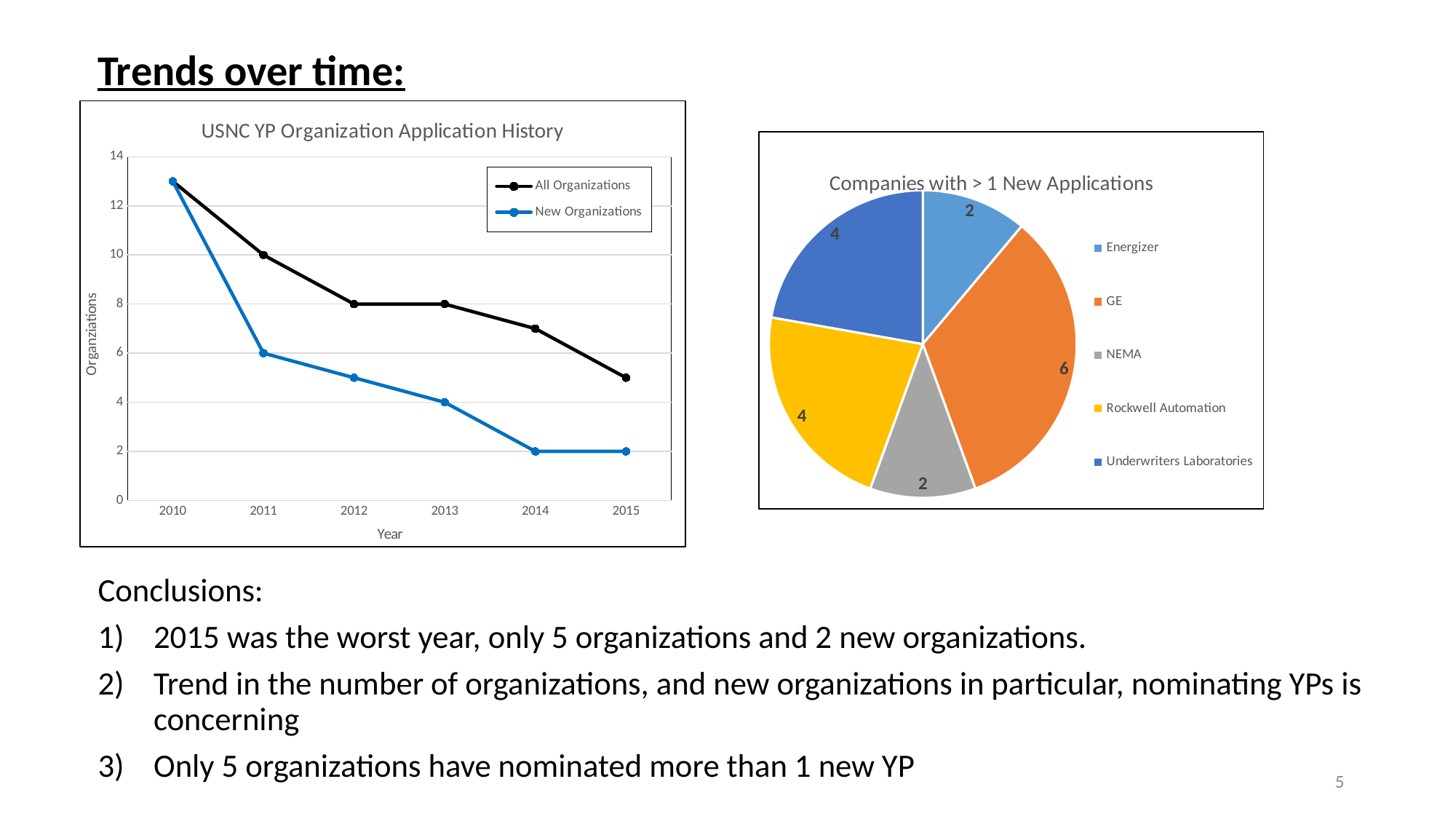

Trends over time:

### Chart: USNC YP Organization Application History

| Category |  |  |
|---|---|---|
| 2010 | 13.0 | 13.0 |
| 2011 | 10.0 | 6.0 |
| 2012 | 8.0 | 5.0 |
| 2013 | 8.0 | 4.0 |
| 2014 | 7.0 | 2.0 |
| 2015 | 5.0 | 2.0 |

### Chart: Companies with > 1 New Applications

| Category | Total |
|---|---|
| Energizer | 2.0 |
| GE | 6.0 |
| NEMA | 2.0 |
| Rockwell Automation | 4.0 |
| Underwriters Laboratories | 4.0 |
Conclusions:
2015 was the worst year, only 5 organizations and 2 new organizations.
Trend in the number of organizations, and new organizations in particular, nominating YPs is concerning
Only 5 organizations have nominated more than 1 new YP

5